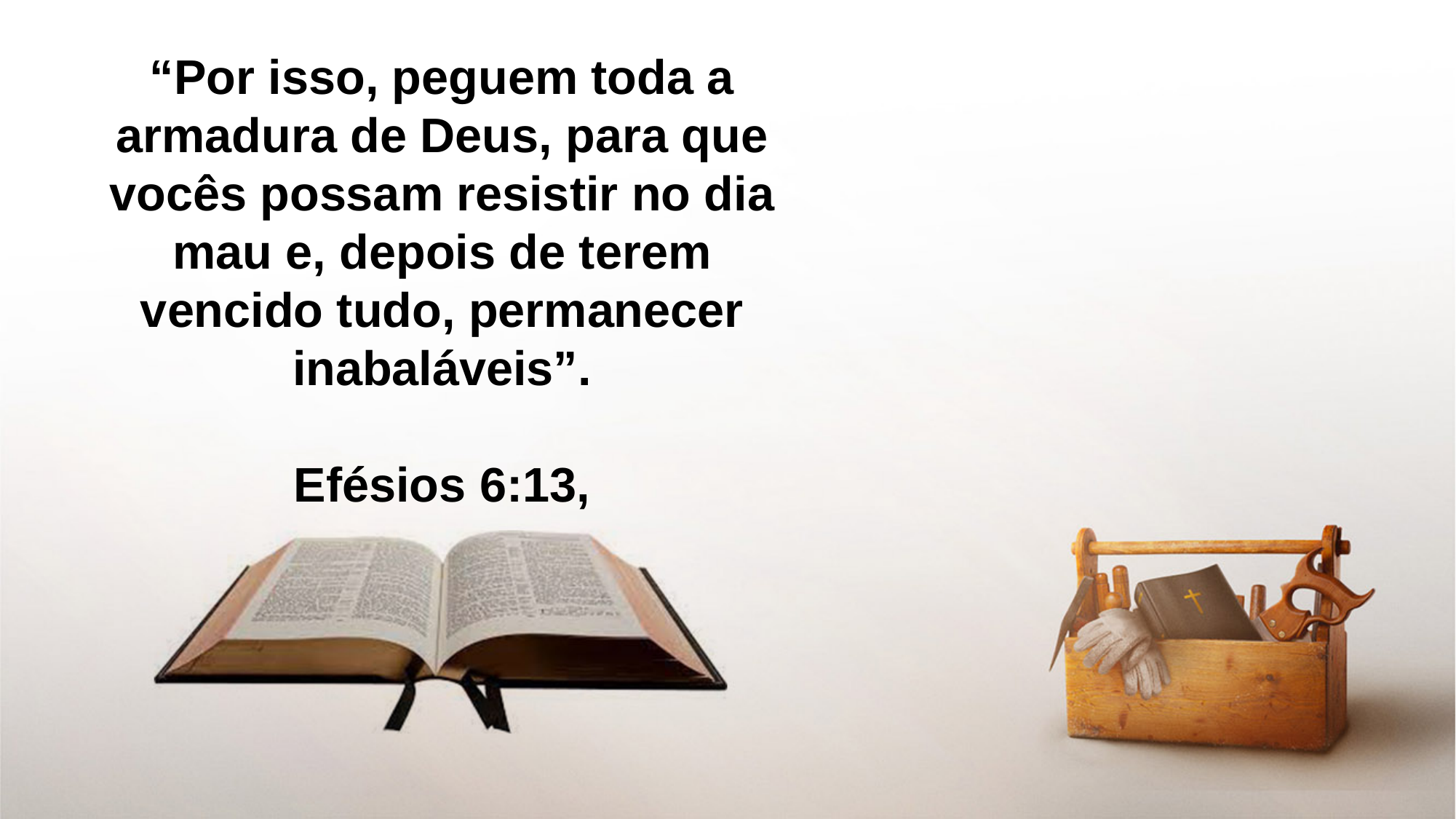

“Por isso, peguem toda a armadura de Deus, para que vocês possam resistir no dia mau e, depois de terem vencido tudo, permanecer inabaláveis”.

Efésios 6:13,